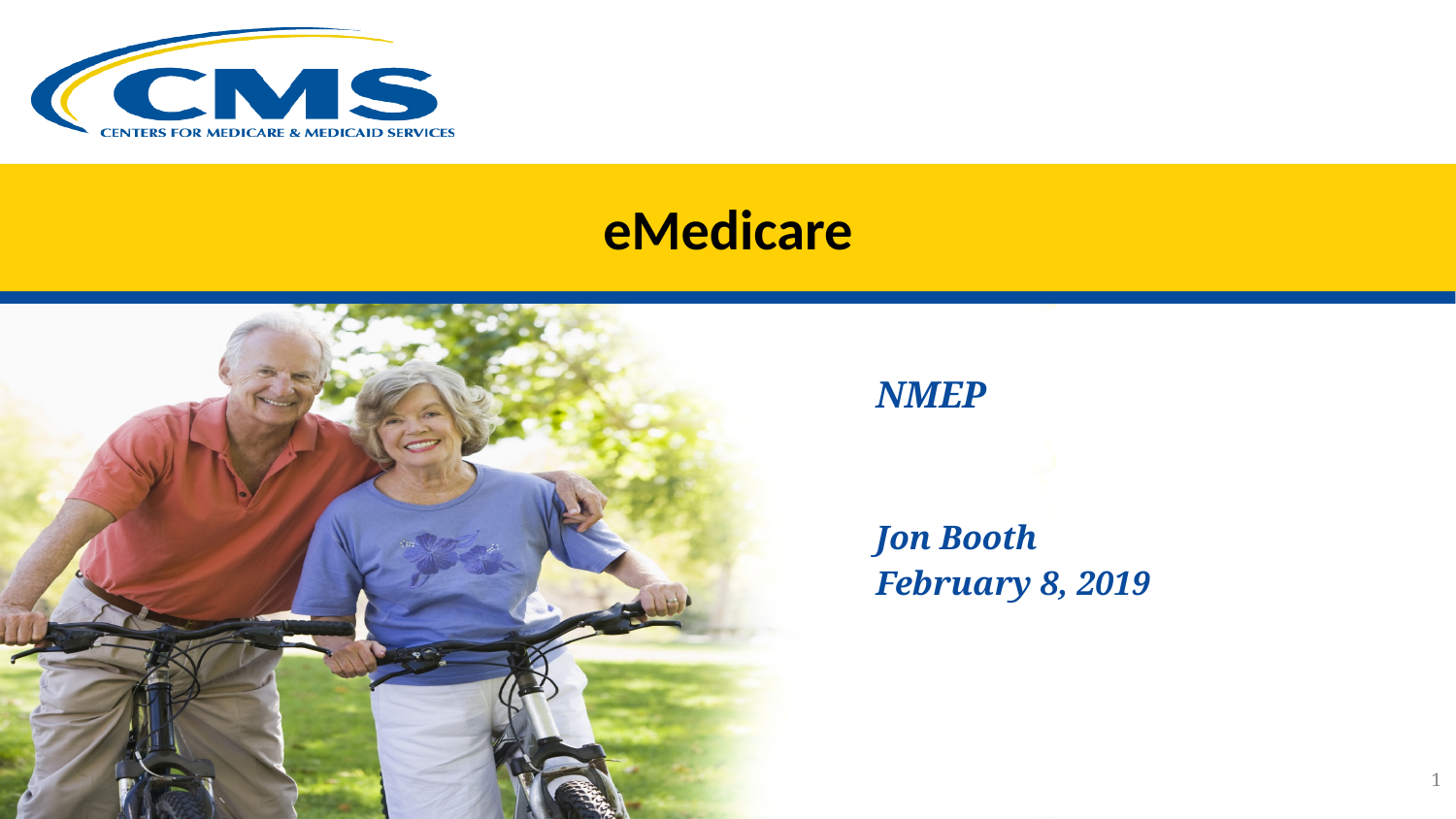

# eMedicare
NMEP
Jon Booth
February 8, 2019
1